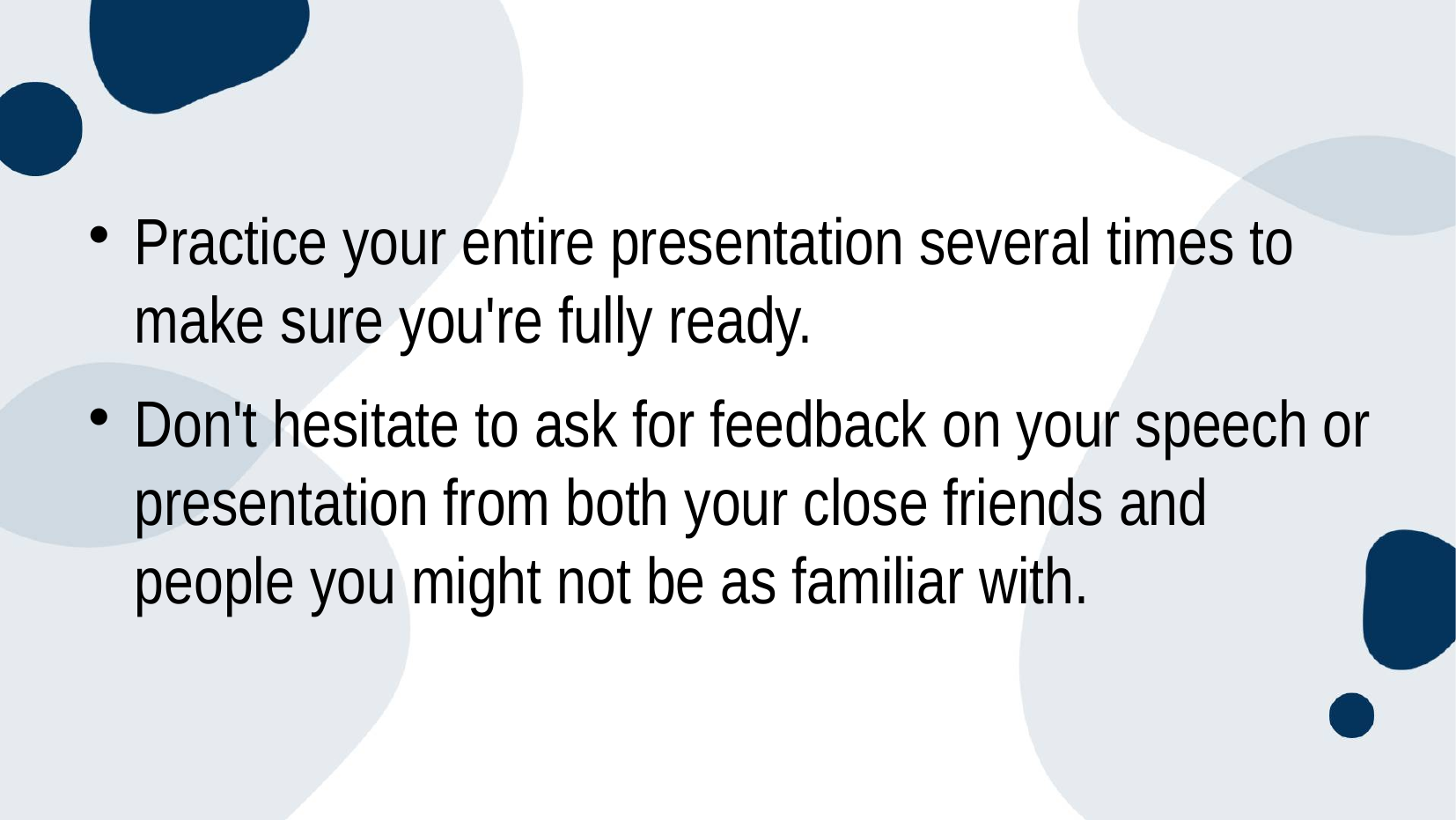

#
Practice your entire presentation several times to make sure you're fully ready.
Don't hesitate to ask for feedback on your speech or presentation from both your close friends and people you might not be as familiar with.